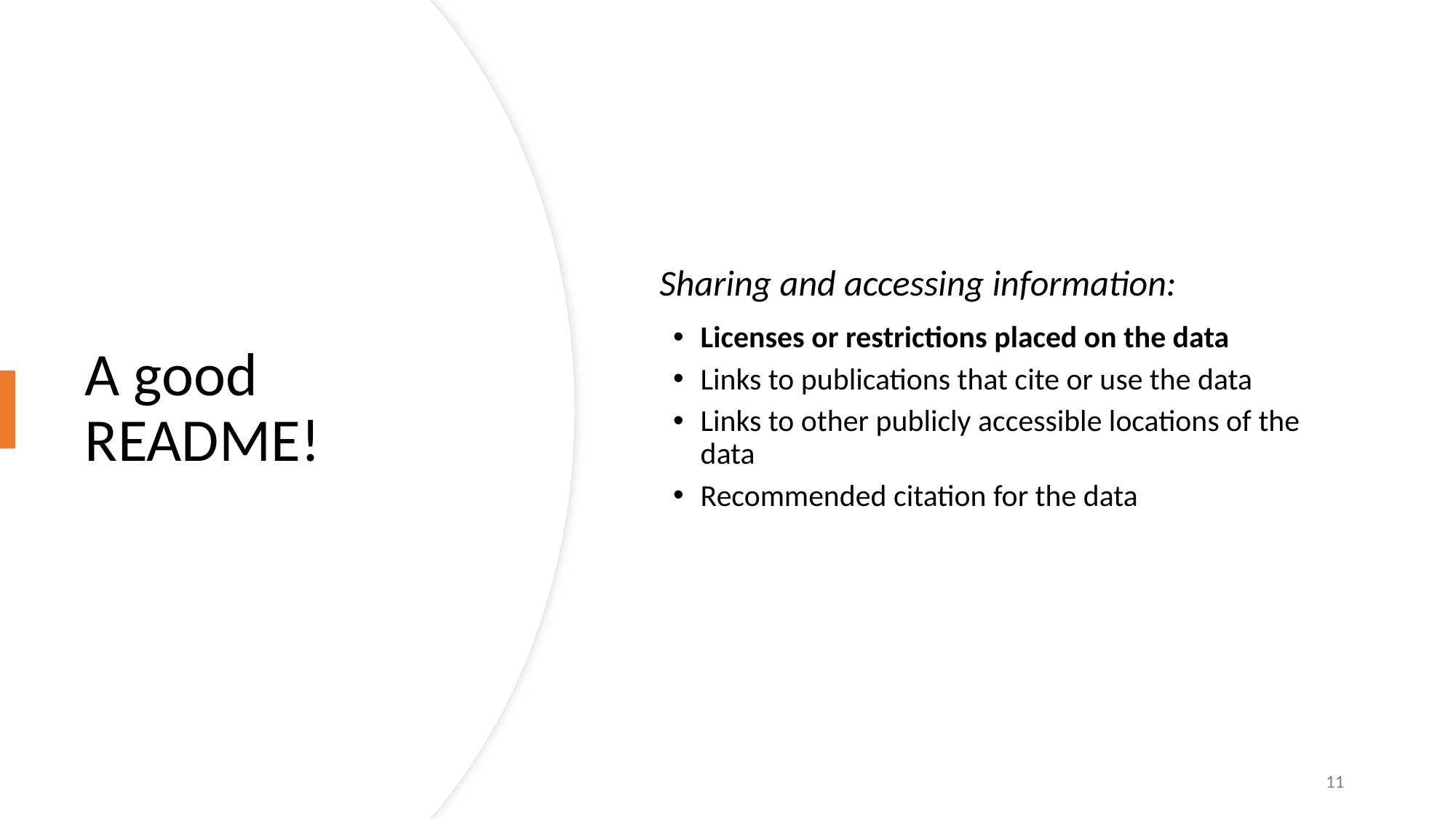

Sharing and accessing information:
Licenses or restrictions placed on the data
Links to publications that cite or use the data
Links to other publicly accessible locations of the data
Recommended citation for the data

A good README!

11